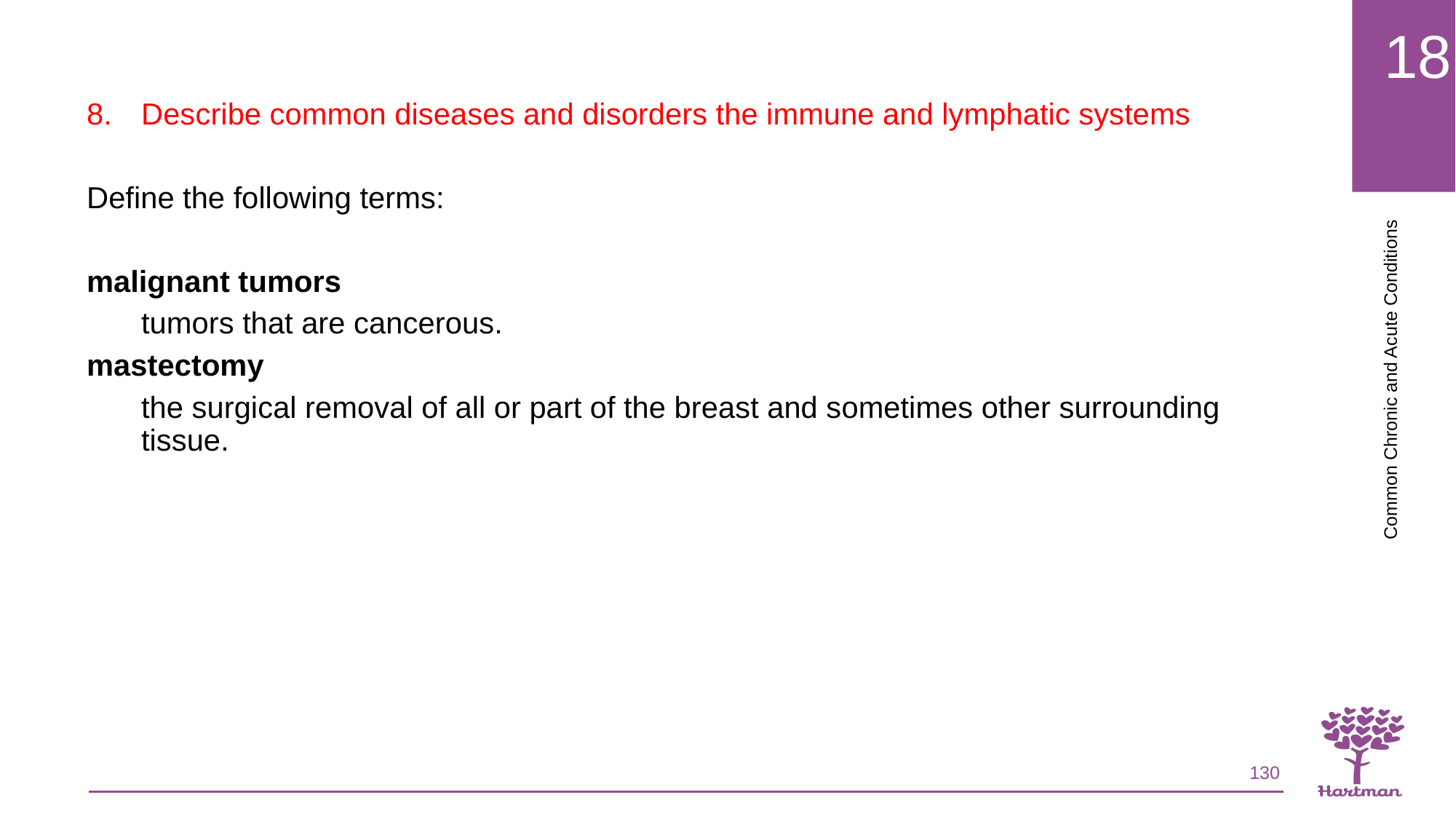

Describe common diseases and disorders the immune and lymphatic systems

Define the following terms:

malignant tumors
tumors that are cancerous.
mastectomy
the surgical removal of all or part of the breast and sometimes other surrounding tissue.

130